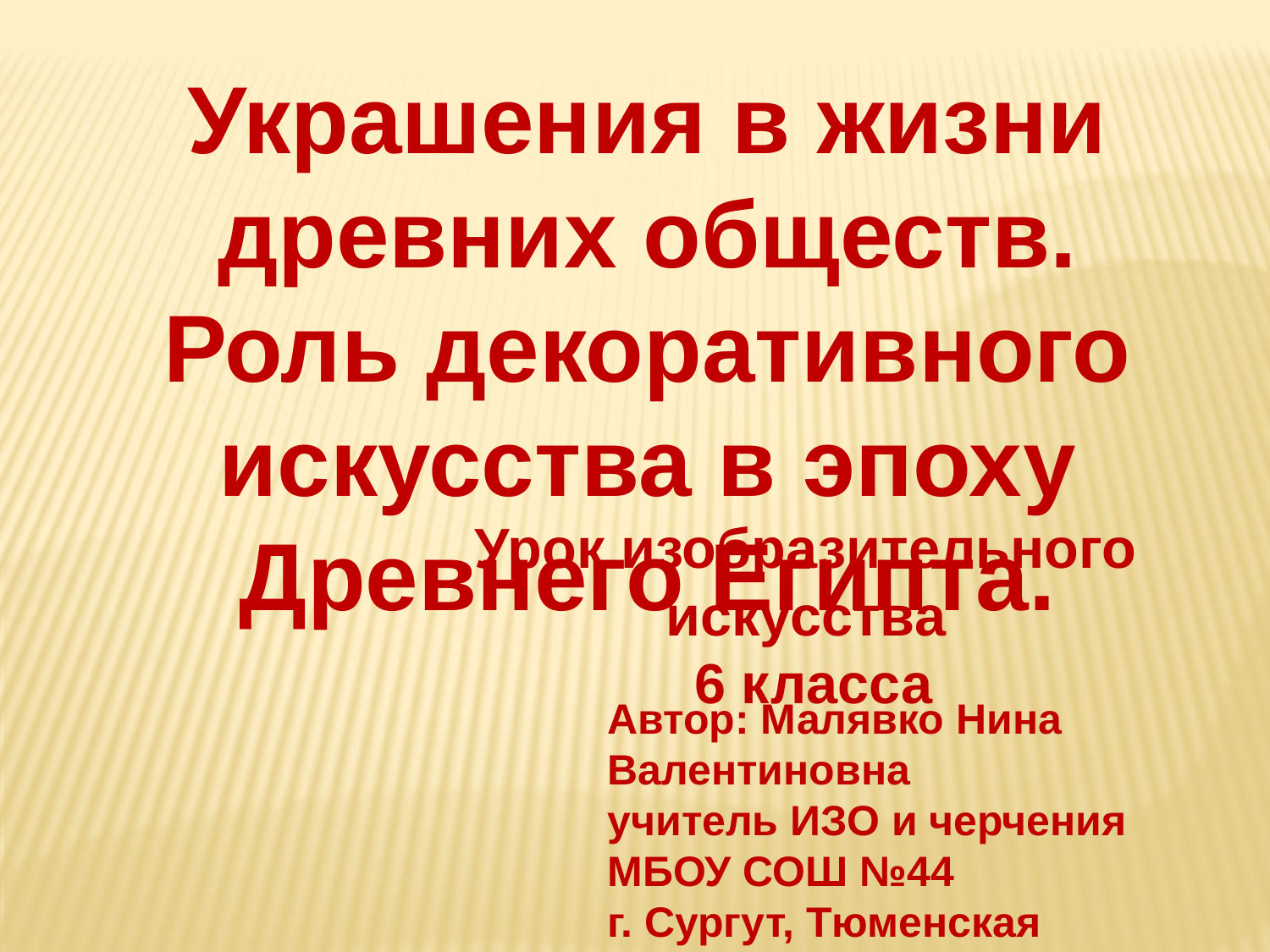

Украшения в жизни древних обществ. Роль декоративного искусства в эпоху Древнего Египта.

Урок изобразительного искусства
 6 класса
Автор: Малявко Нина Валентиновна
учитель ИЗО и черчения
МБОУ СОШ №44
г. Сургут, Тюменская область